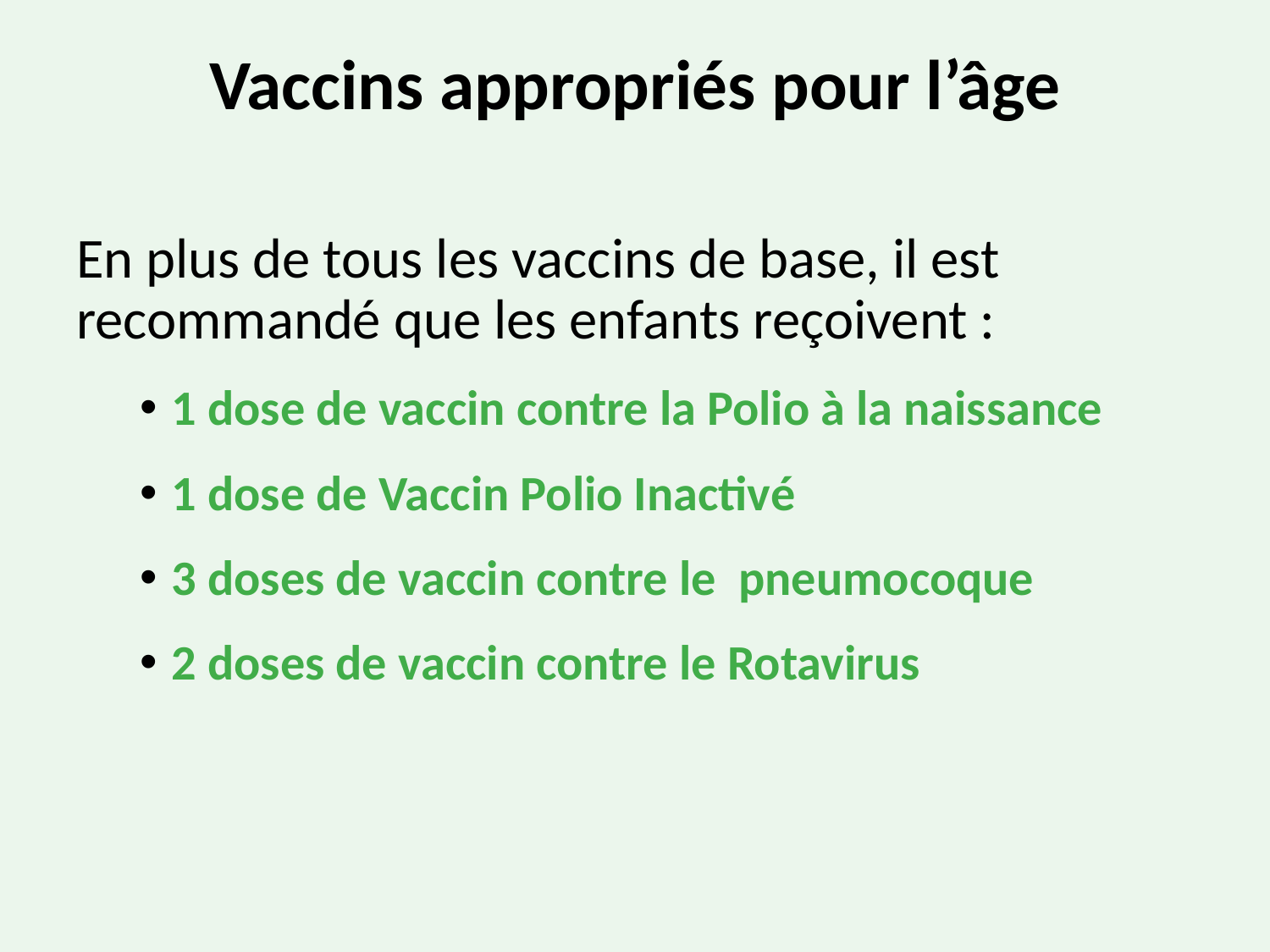

# Vaccins appropriés pour l’âge
En plus de tous les vaccins de base, il est recommandé que les enfants reçoivent :
1 dose de vaccin contre la Polio à la naissance
1 dose de Vaccin Polio Inactivé
3 doses de vaccin contre le  pneumocoque
2 doses de vaccin contre le Rotavirus